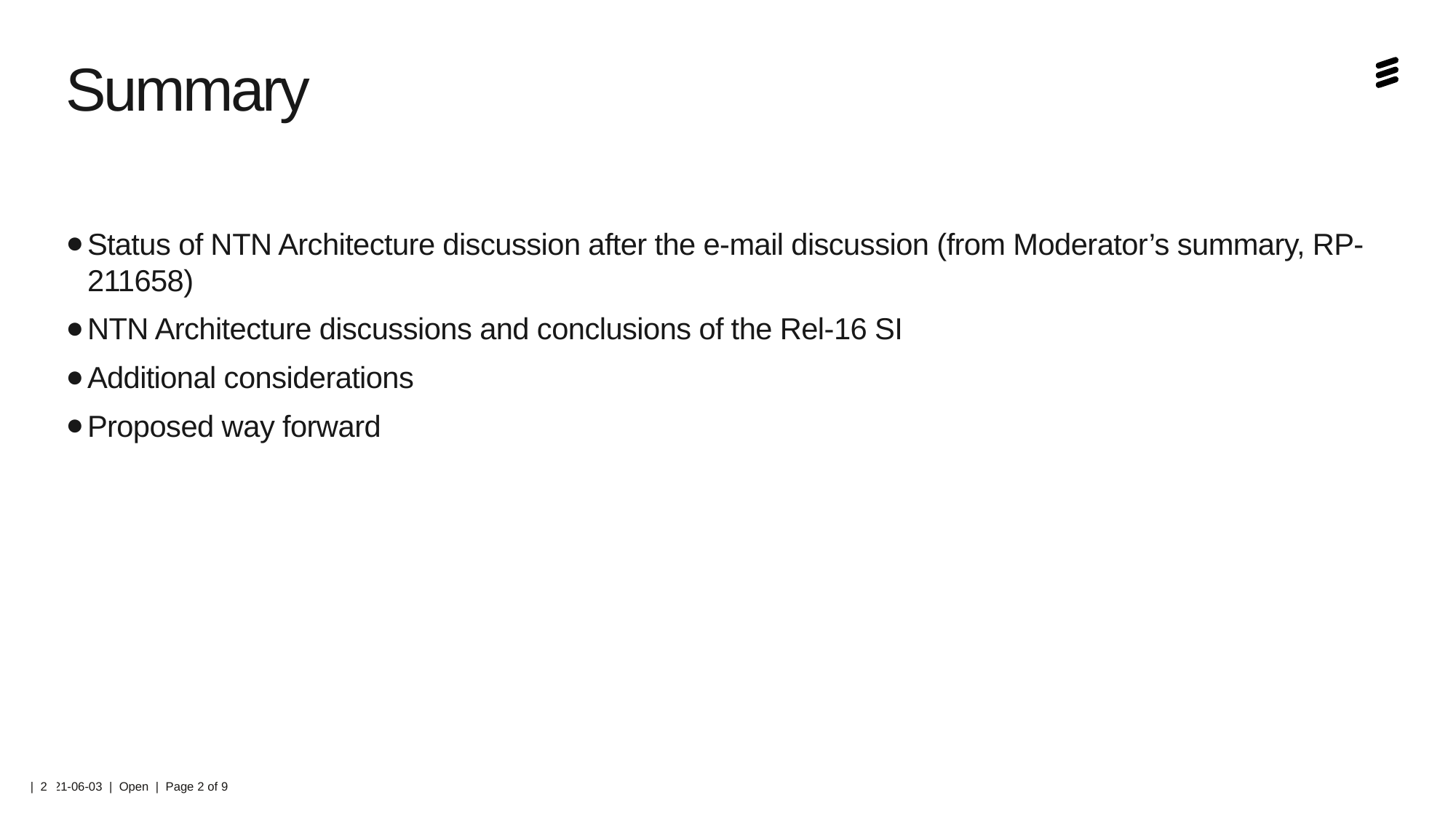

# Summary
Status of NTN Architecture discussion after the e-mail discussion (from Moderator’s summary, RP-211658)
NTN Architecture discussions and conclusions of the Rel-16 SI
Additional considerations
Proposed way forward